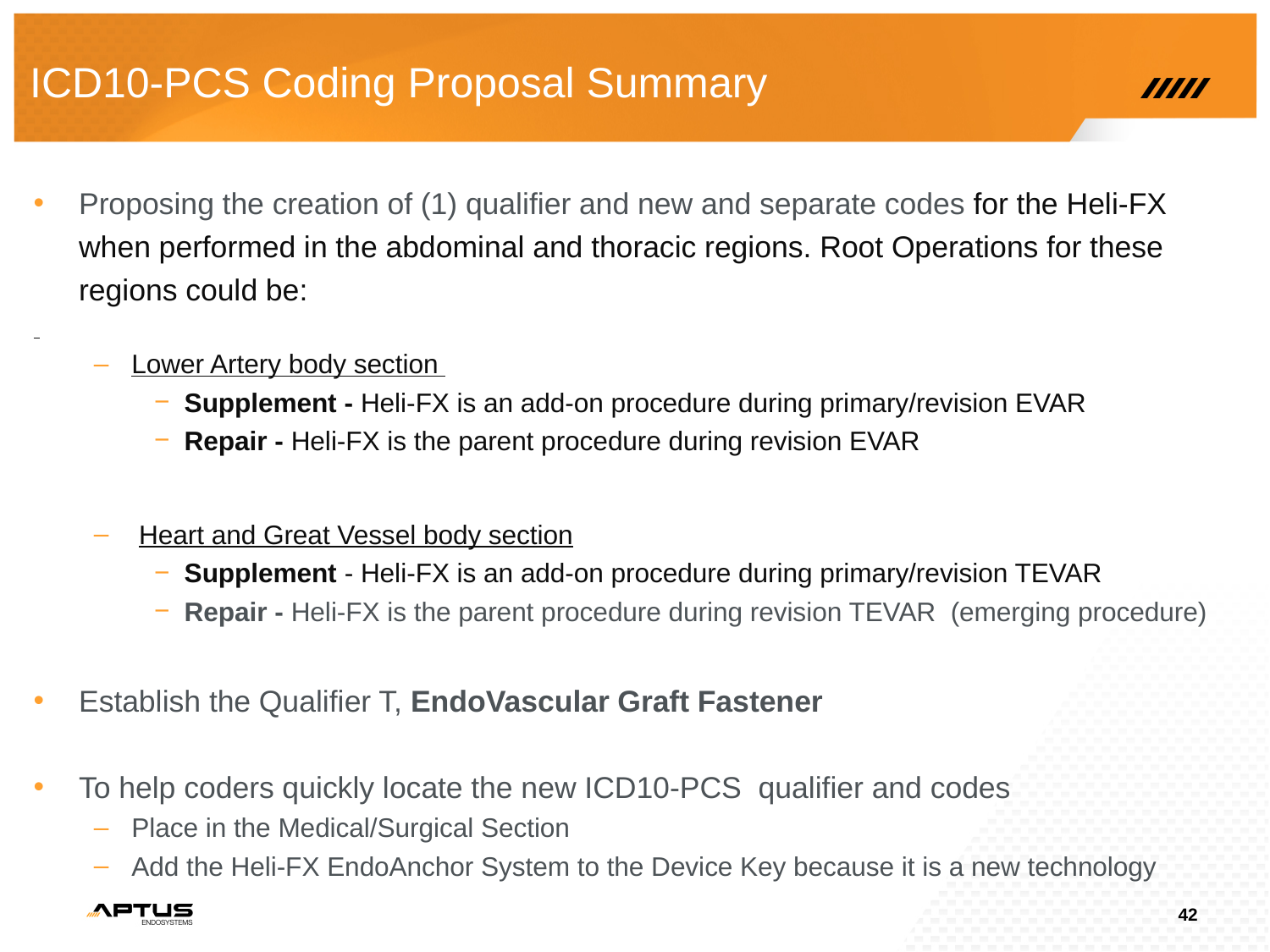

# ICD10-PCS Coding Proposal Summary
Proposing the creation of (1) qualifier and new and separate codes for the Heli-FX when performed in the abdominal and thoracic regions. Root Operations for these regions could be:

Lower Artery body section
Supplement - Heli-FX is an add-on procedure during primary/revision EVAR
Repair - Heli-FX is the parent procedure during revision EVAR

 Heart and Great Vessel body section
Supplement - Heli-FX is an add-on procedure during primary/revision TEVAR
Repair - Heli-FX is the parent procedure during revision TEVAR  (emerging procedure)

Establish the Qualifier T, EndoVascular Graft Fastener

To help coders quickly locate the new ICD10-PCS  qualifier and codes
Place in the Medical/Surgical Section
Add the Heli-FX EndoAnchor System to the Device Key because it is a new technology

42